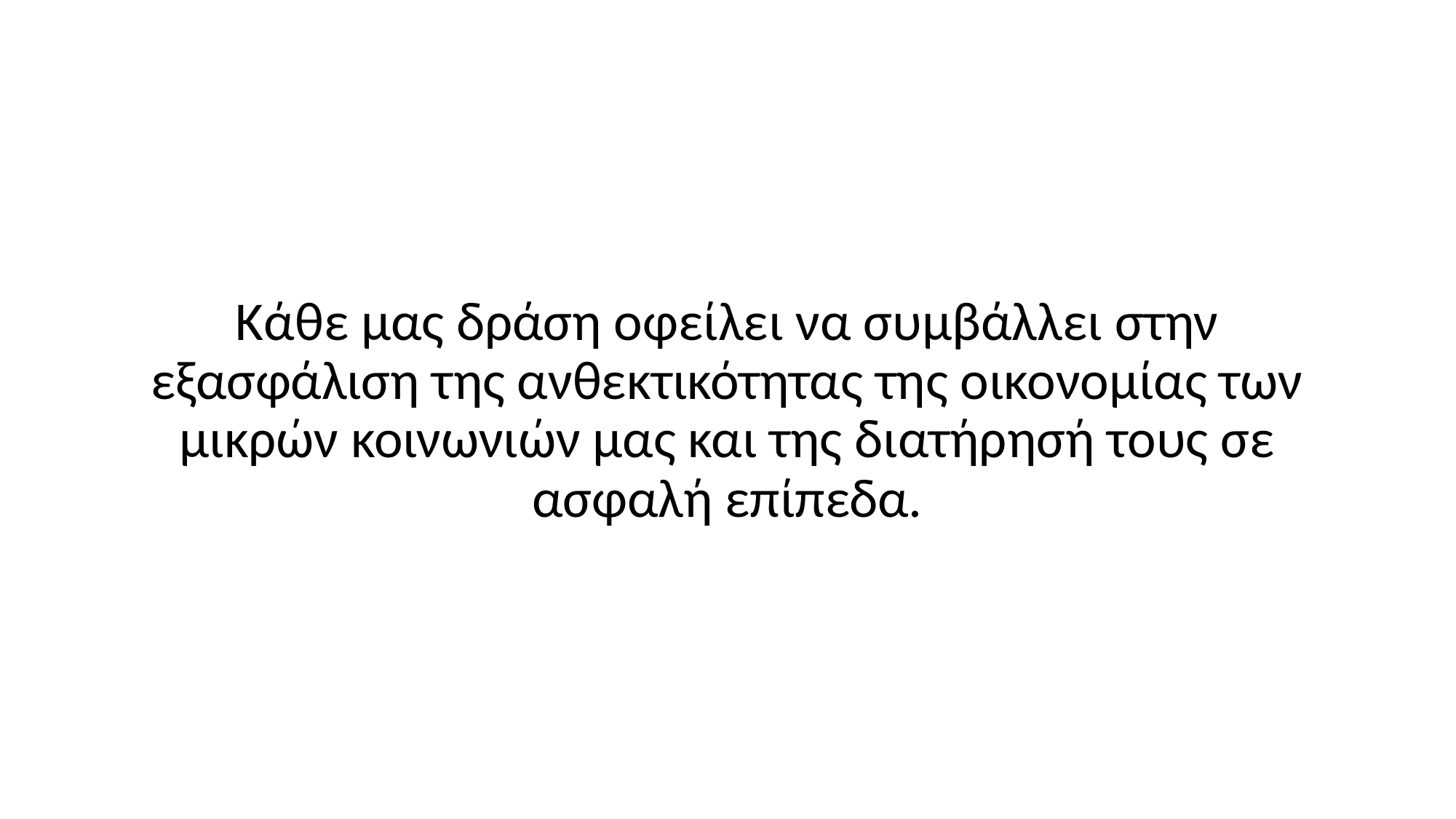

Κάθε μας δράση οφείλει να συμβάλλει στην εξασφάλιση της ανθεκτικότητας της οικονομίας των μικρών κοινωνιών μας και της διατήρησή τους σε ασφαλή επίπεδα.